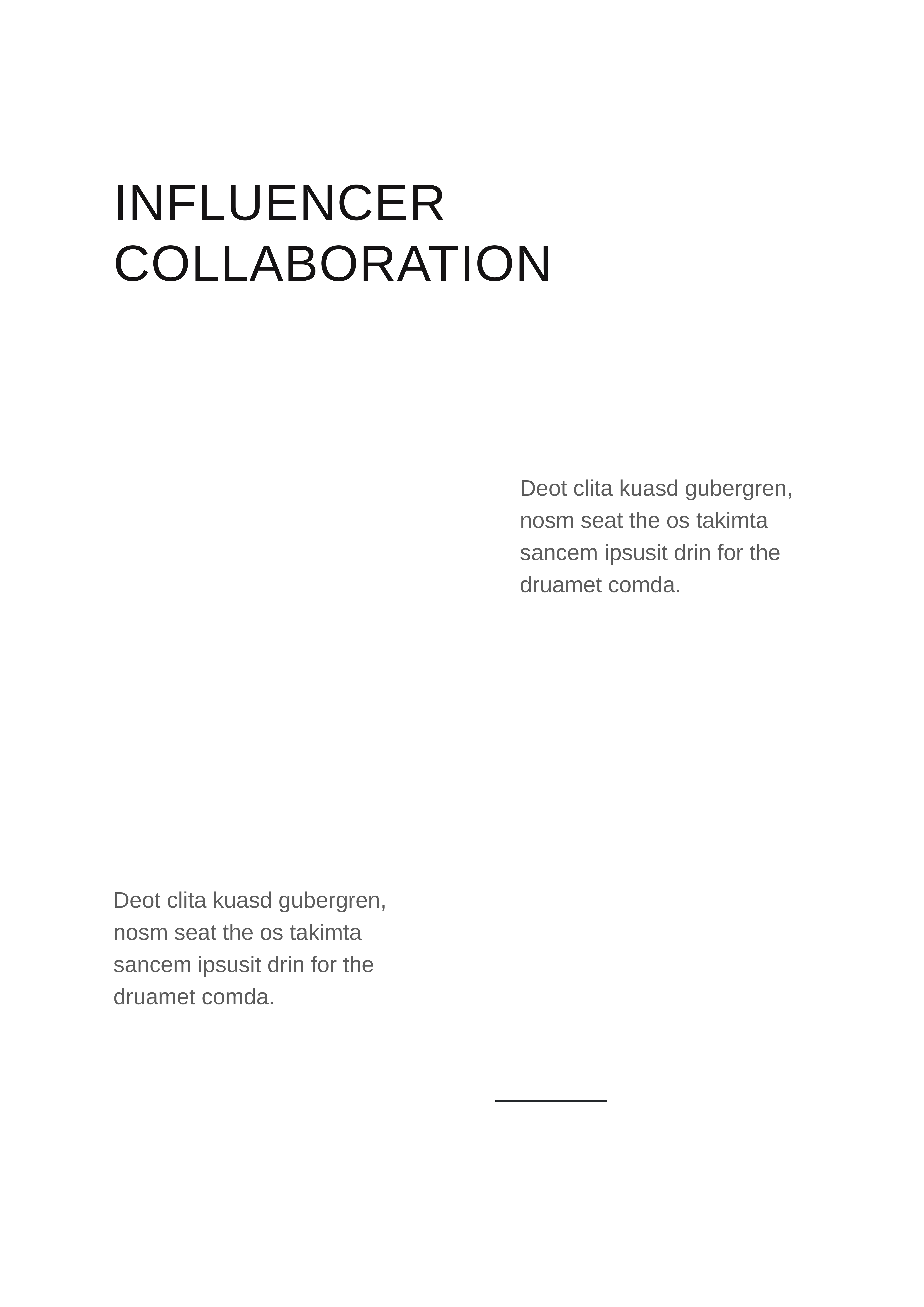

INFLUENCER
COLLABORATION

Deot clita kuasd gubergren, nosm seat the os takimta sancem ipsusit drin for the druamet comda.
Deot clita kuasd gubergren, nosm seat the os takimta sancem ipsusit drin for the druamet comda.